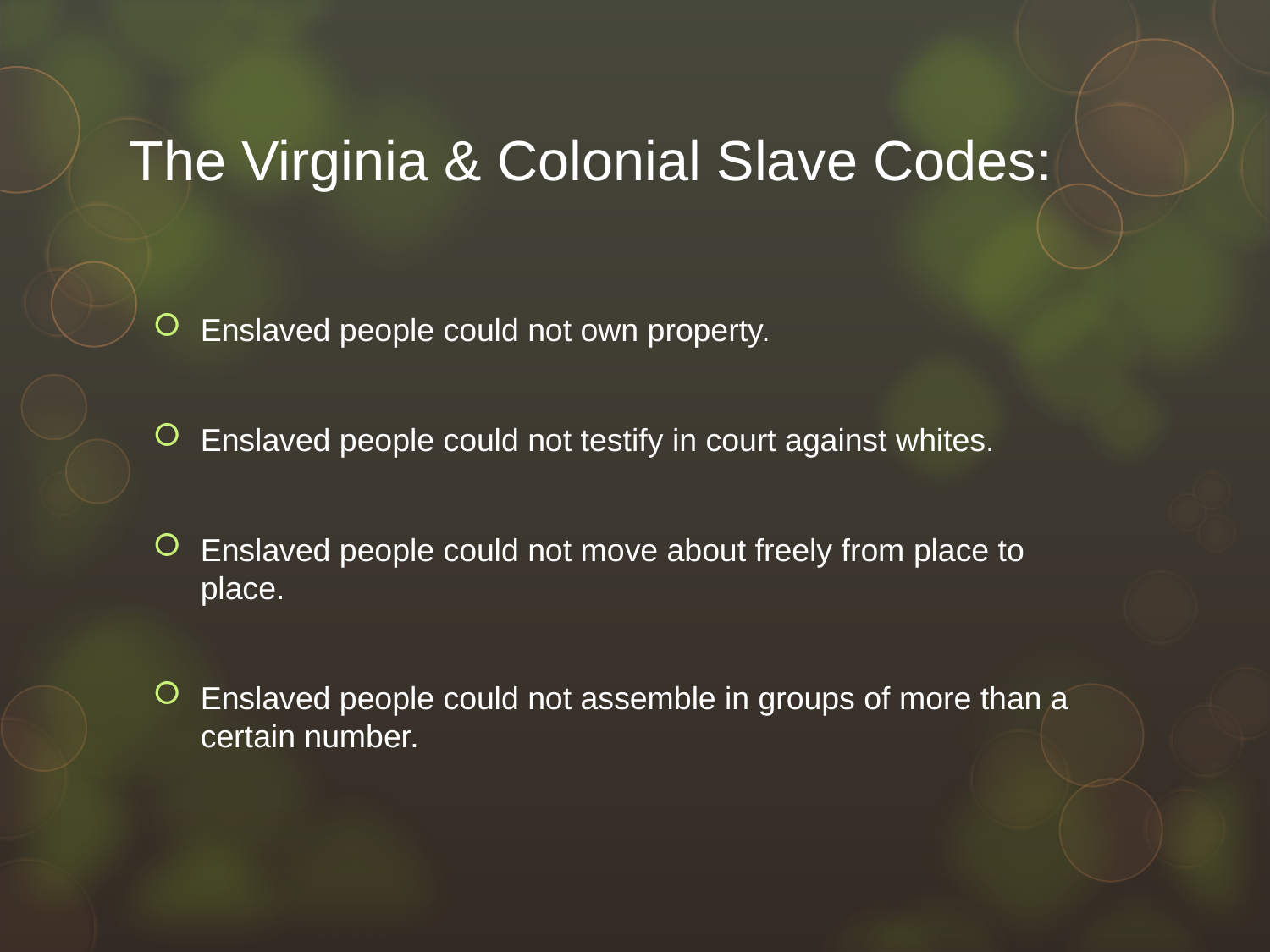

# The Virginia & Colonial Slave Codes:
Enslaved people could not own property.

Enslaved people could not testify in court against whites.

Enslaved people could not move about freely from place to place.

Enslaved people could not assemble in groups of more than a certain number.